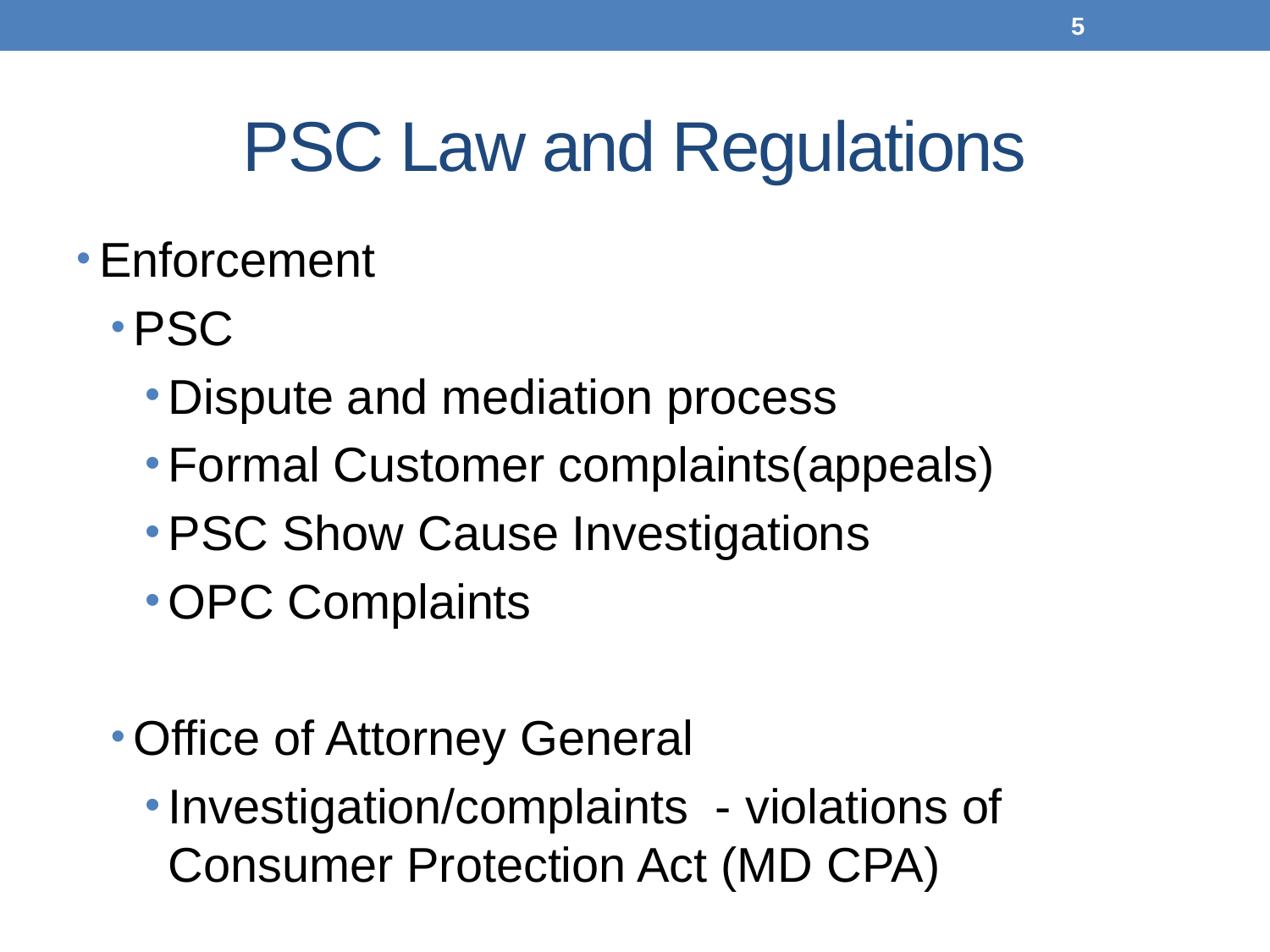

5
# PSC Law and Regulations
Enforcement
PSC
Dispute and mediation process
Formal Customer complaints(appeals)
PSC Show Cause Investigations
OPC Complaints

Office of Attorney General
Investigation/complaints  - violations of Consumer Protection Act (MD CPA)